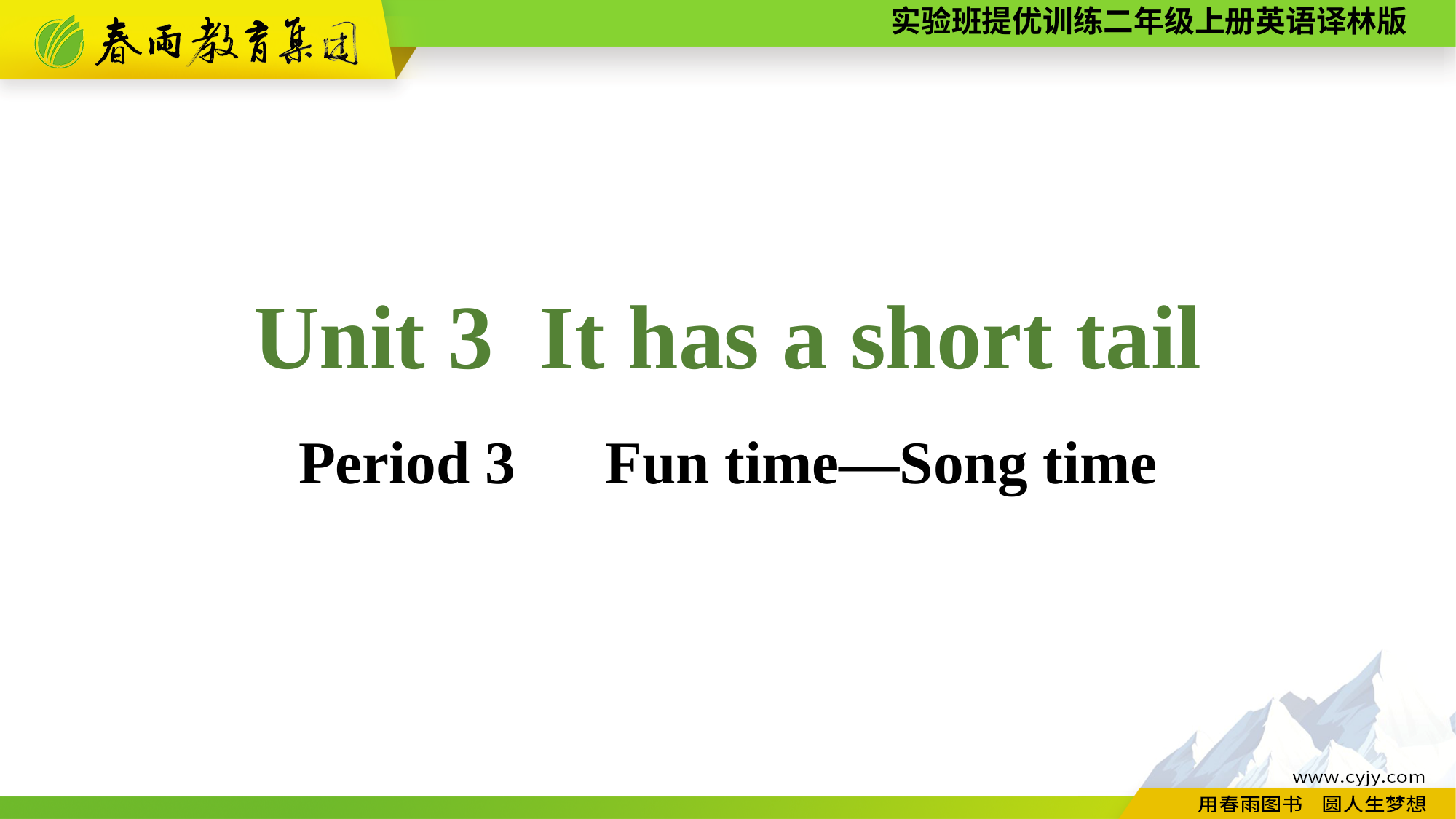

Unit 3  It has a short tail
Period 3　Fun time—Song time